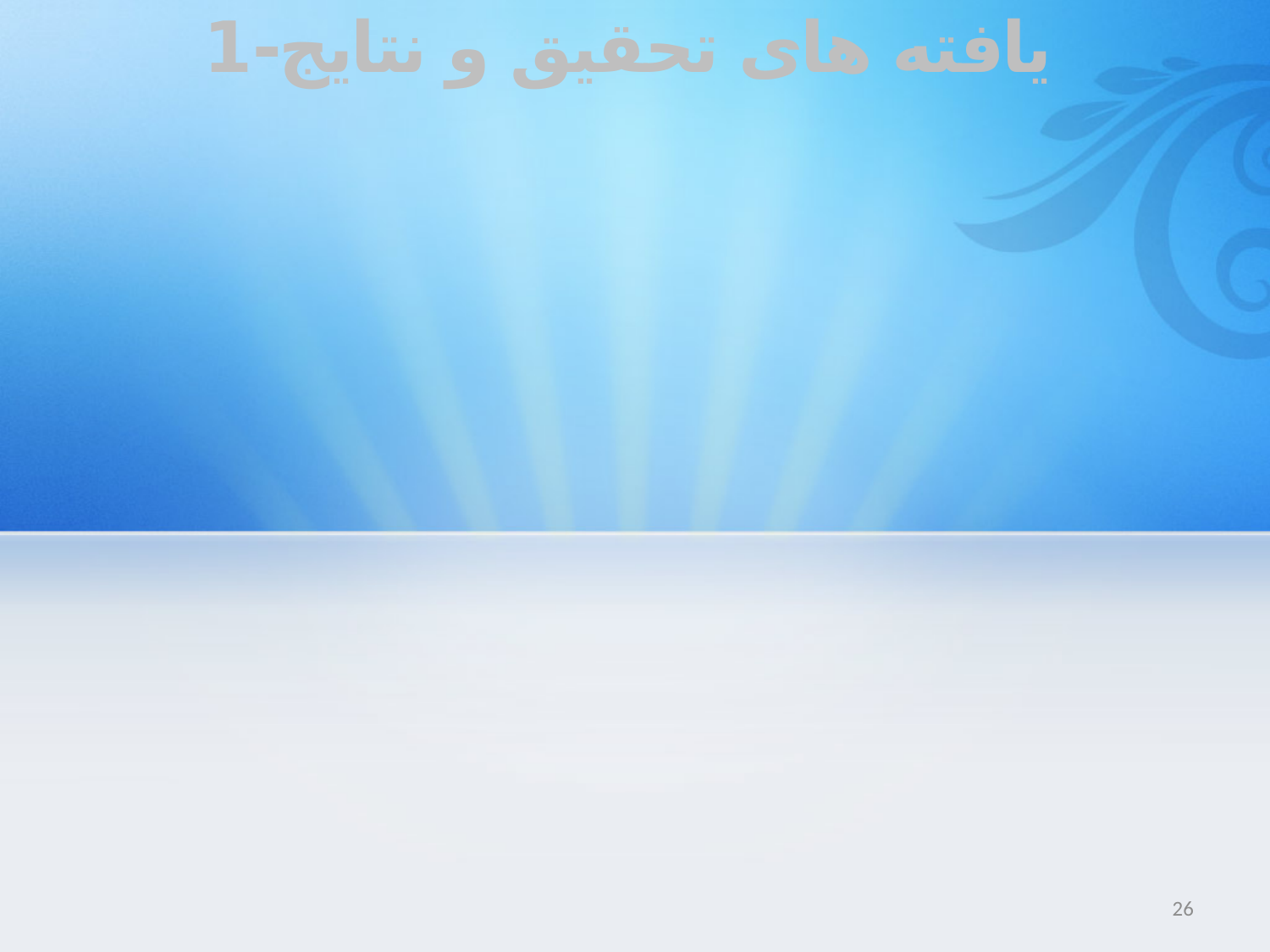

# یافته های تحقیق و نتایج-1

26